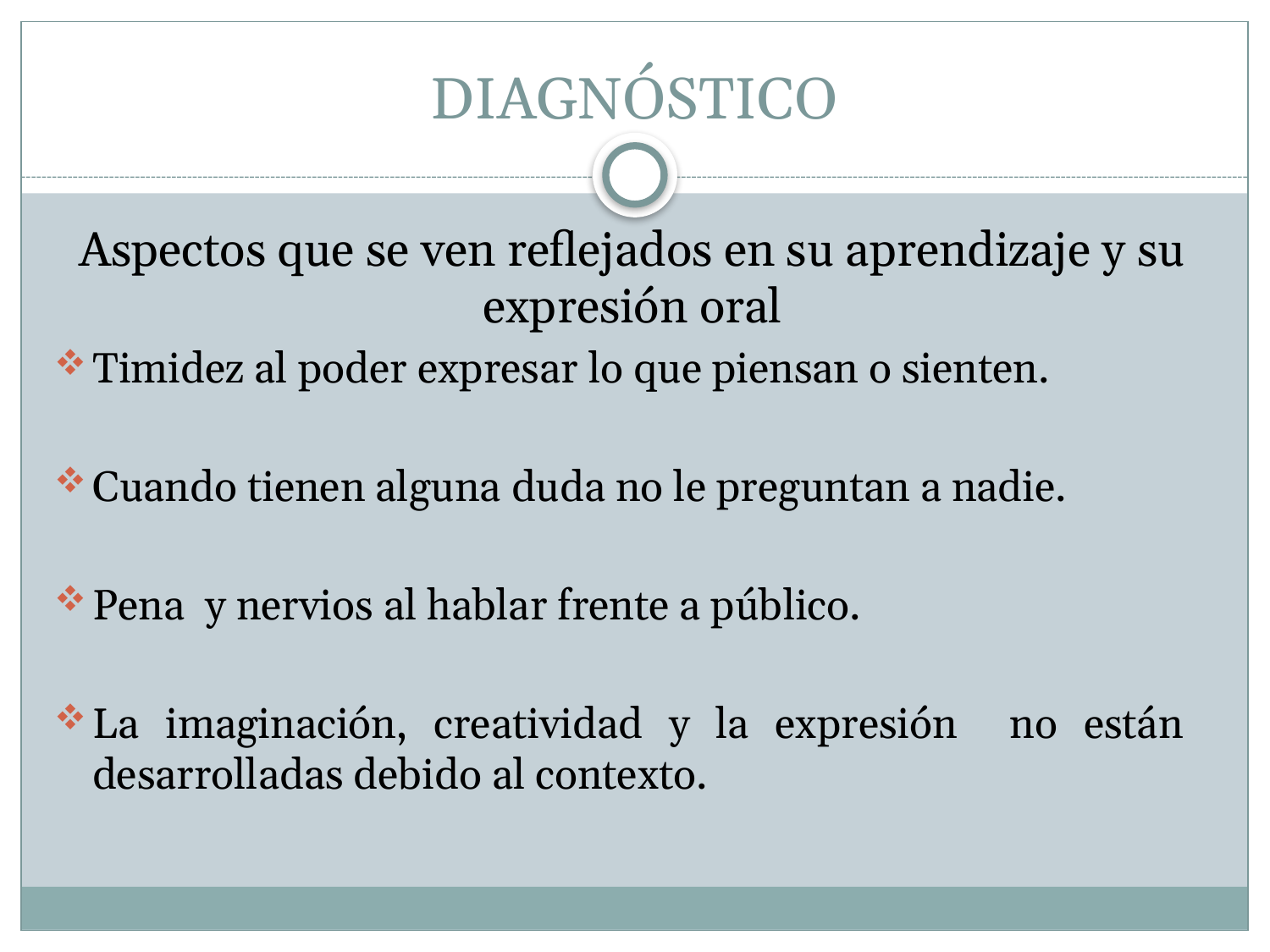

# DIAGNÓSTICO
Aspectos que se ven reflejados en su aprendizaje y su expresión oral
Timidez al poder expresar lo que piensan o sienten.

Cuando tienen alguna duda no le preguntan a nadie.

Pena  y nervios al hablar frente a público.

La imaginación, creatividad y la expresión  no están  desarrolladas debido al contexto.